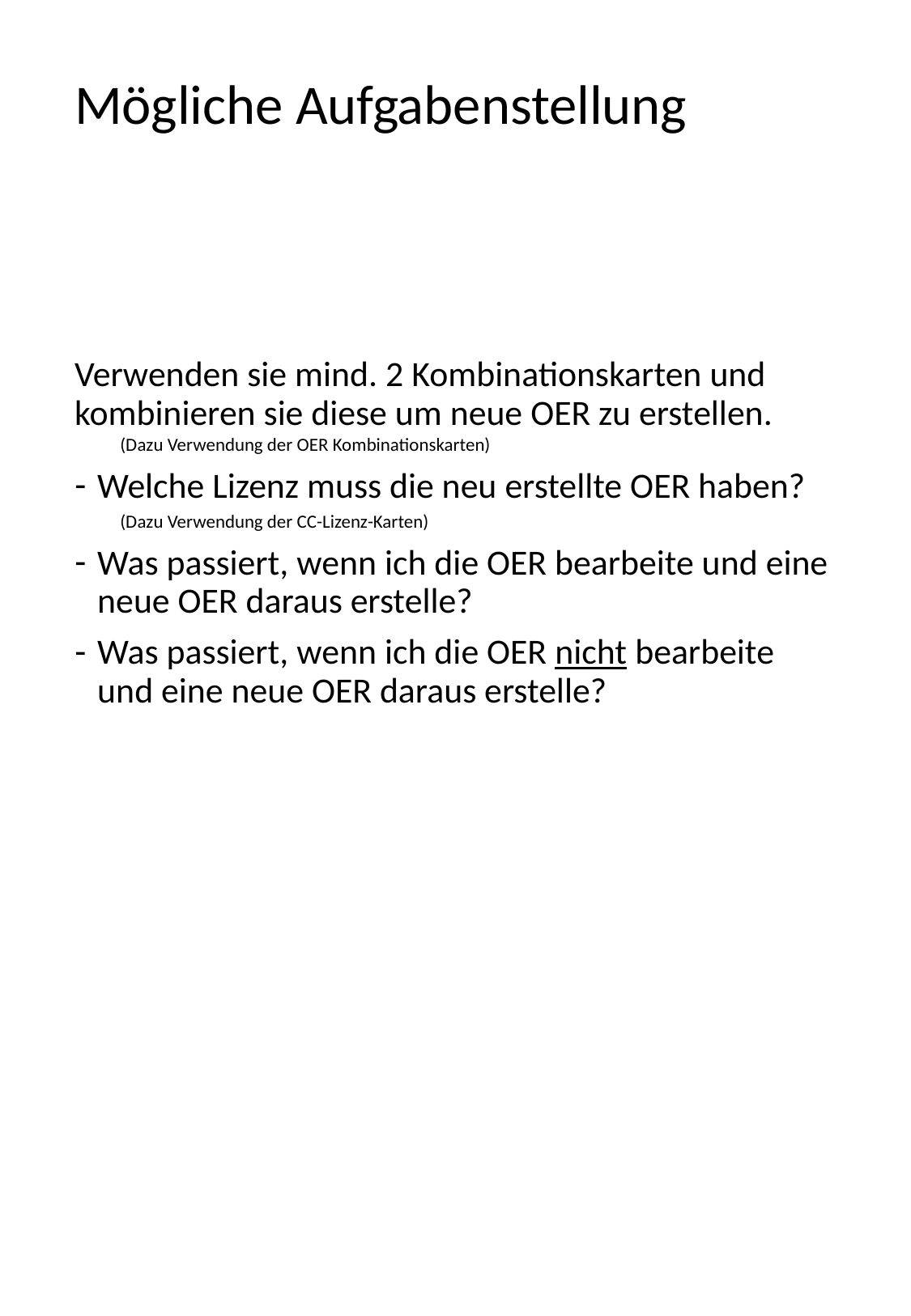

Mögliche Aufgabenstellung
Verwenden sie mind. 2 Kombinationskarten und kombinieren sie diese um neue OER zu erstellen.
(Dazu Verwendung der OER Kombinationskarten)
Welche Lizenz muss die neu erstellte OER haben?
(Dazu Verwendung der CC-Lizenz-Karten)
Was passiert, wenn ich die OER bearbeite und eine neue OER daraus erstelle?
Was passiert, wenn ich die OER nicht bearbeite und eine neue OER daraus erstelle?